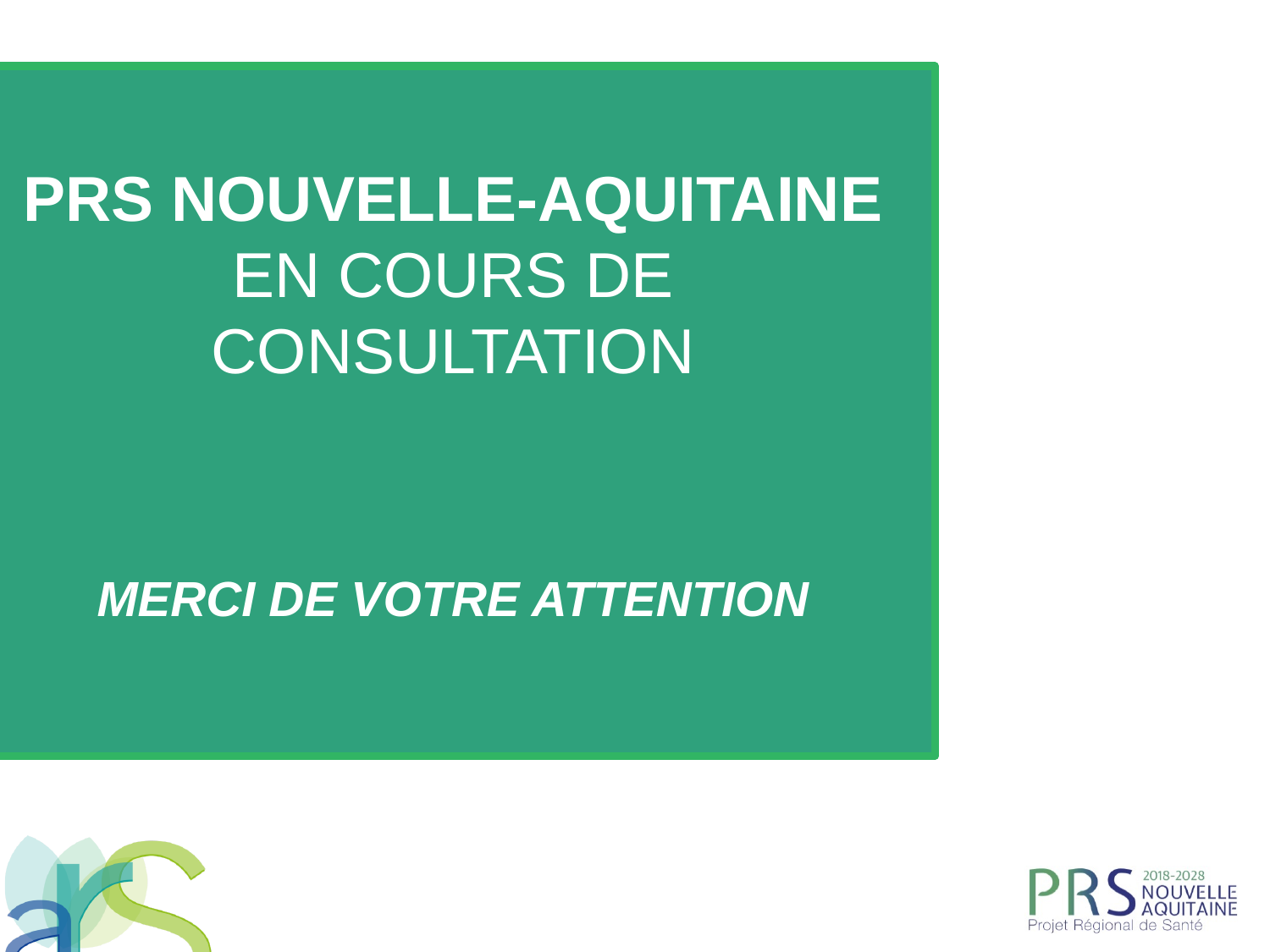

# PRS Nouvelle-Aquitaine en cours de consultation merci de votre attention